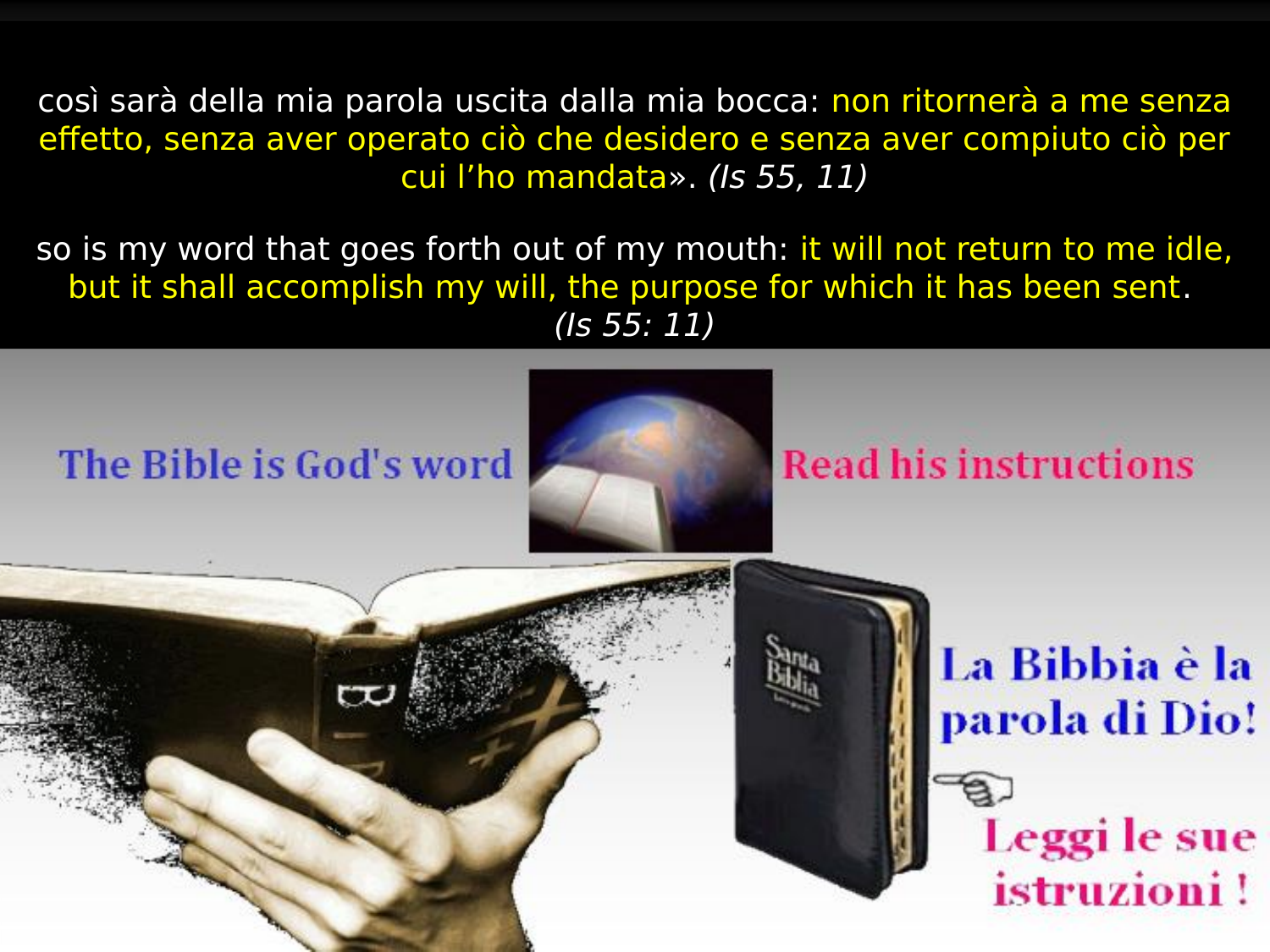

# così sarà della mia parola uscita dalla mia bocca: non ritornerà a me senza effetto, senza aver operato ciò che desidero e senza aver compiuto ciò per cui l’ho mandata». (Is 55, 11)
so is my word that goes forth out of my mouth: it will not return to me idle, but it shall accomplish my will, the purpose for which it has been sent.
(Is 55: 11)